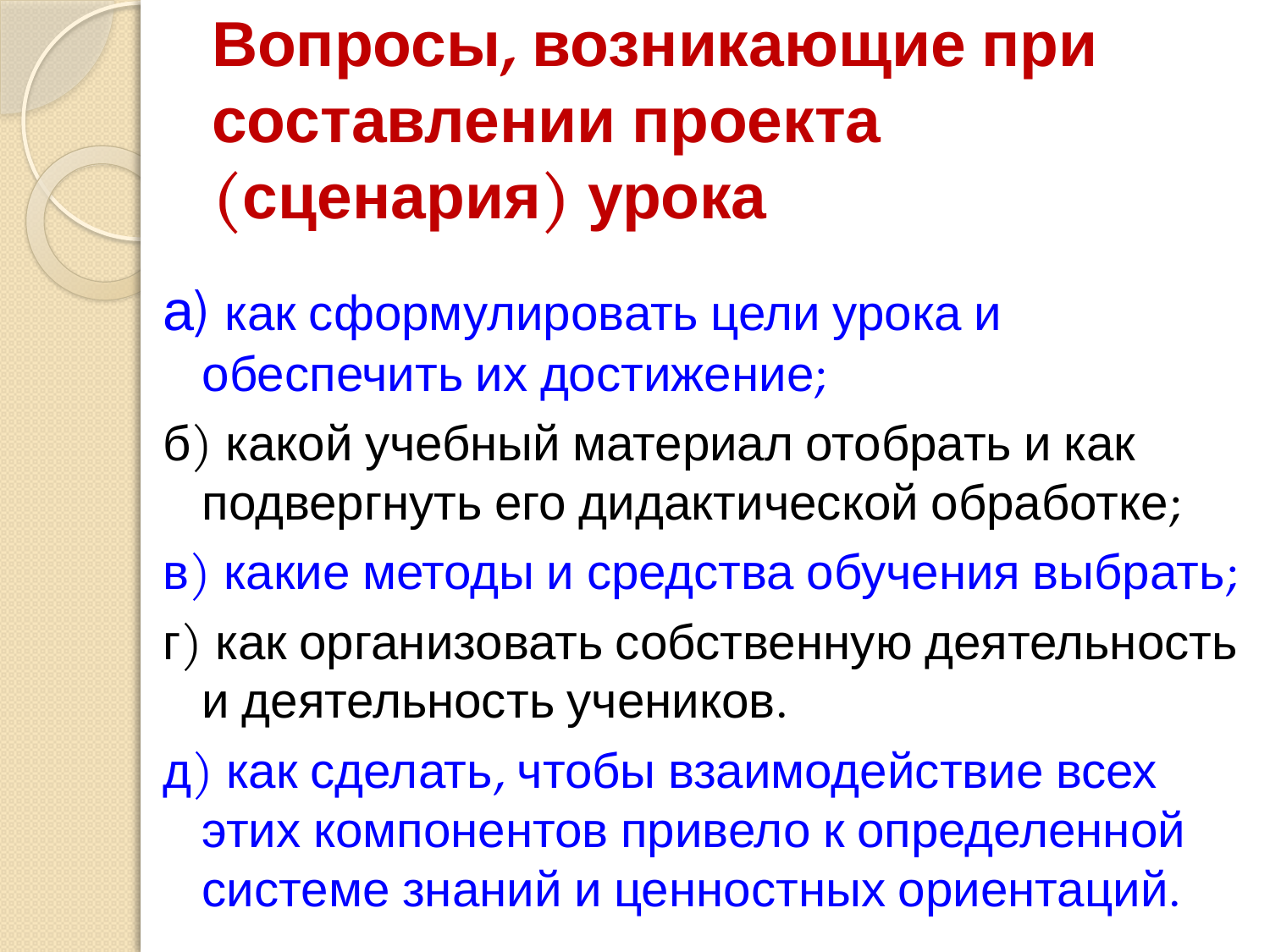

# Вопросы, возникающие при составлении проекта (сценария) урока
а) как сформулировать цели урока и обеспечить их достижение;
б) какой учебный материал отобрать и как подвергнуть его дидактической обработке;
в) какие методы и средства обучения выбрать;
г) как организовать собственную деятельность и деятельность учеников.
д) как сделать, чтобы взаимодействие всех этих компонентов привело к определенной системе знаний и ценностных ориентаций.